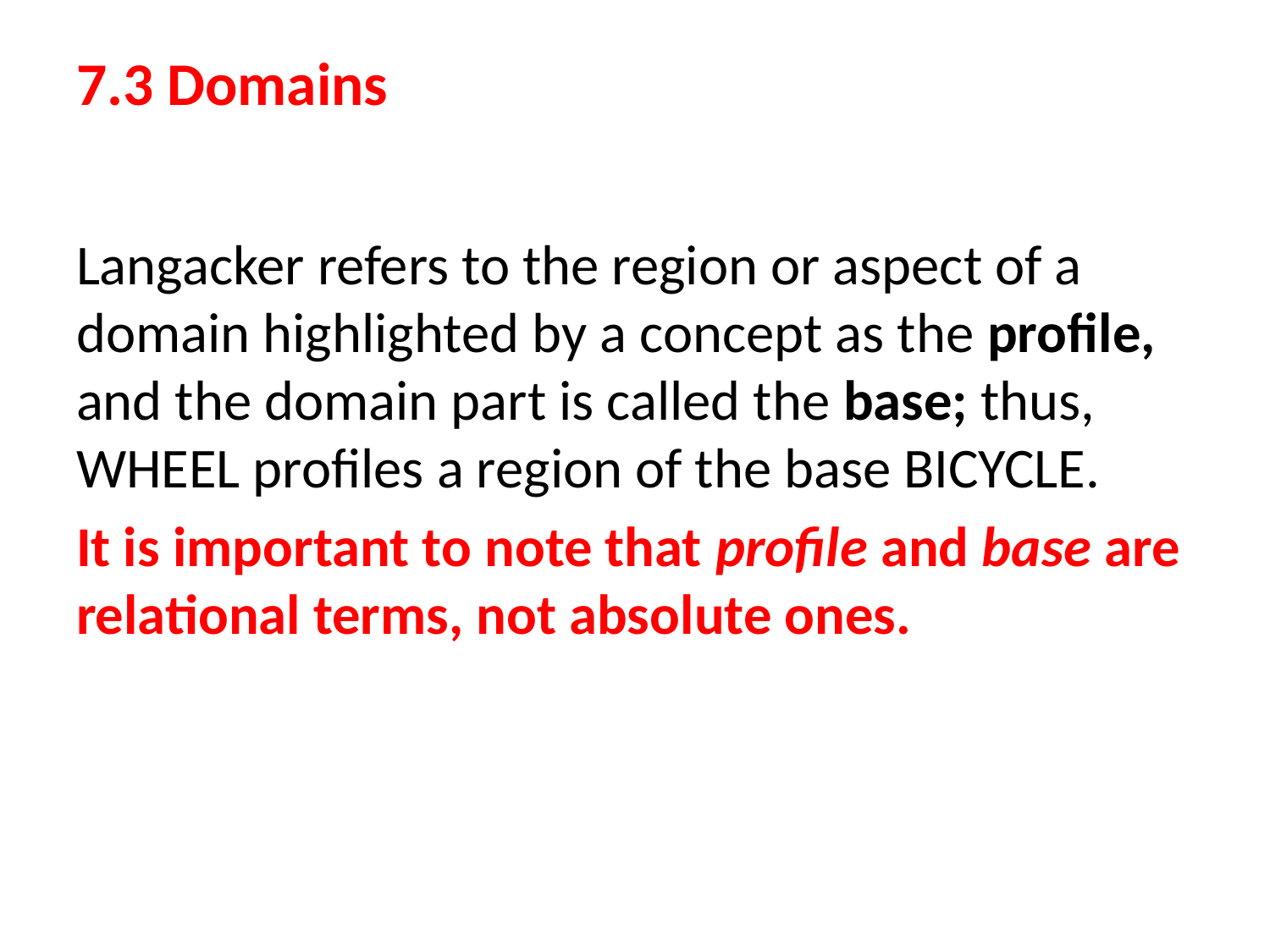

# 7.3 Domains
Langacker refers to the region or aspect of a domain highlighted by a concept as the profile, and the domain part is called the base; thus, WHEEL profiles a region of the base BICYCLE.
It is important to note that profile and base are relational terms, not absolute ones.